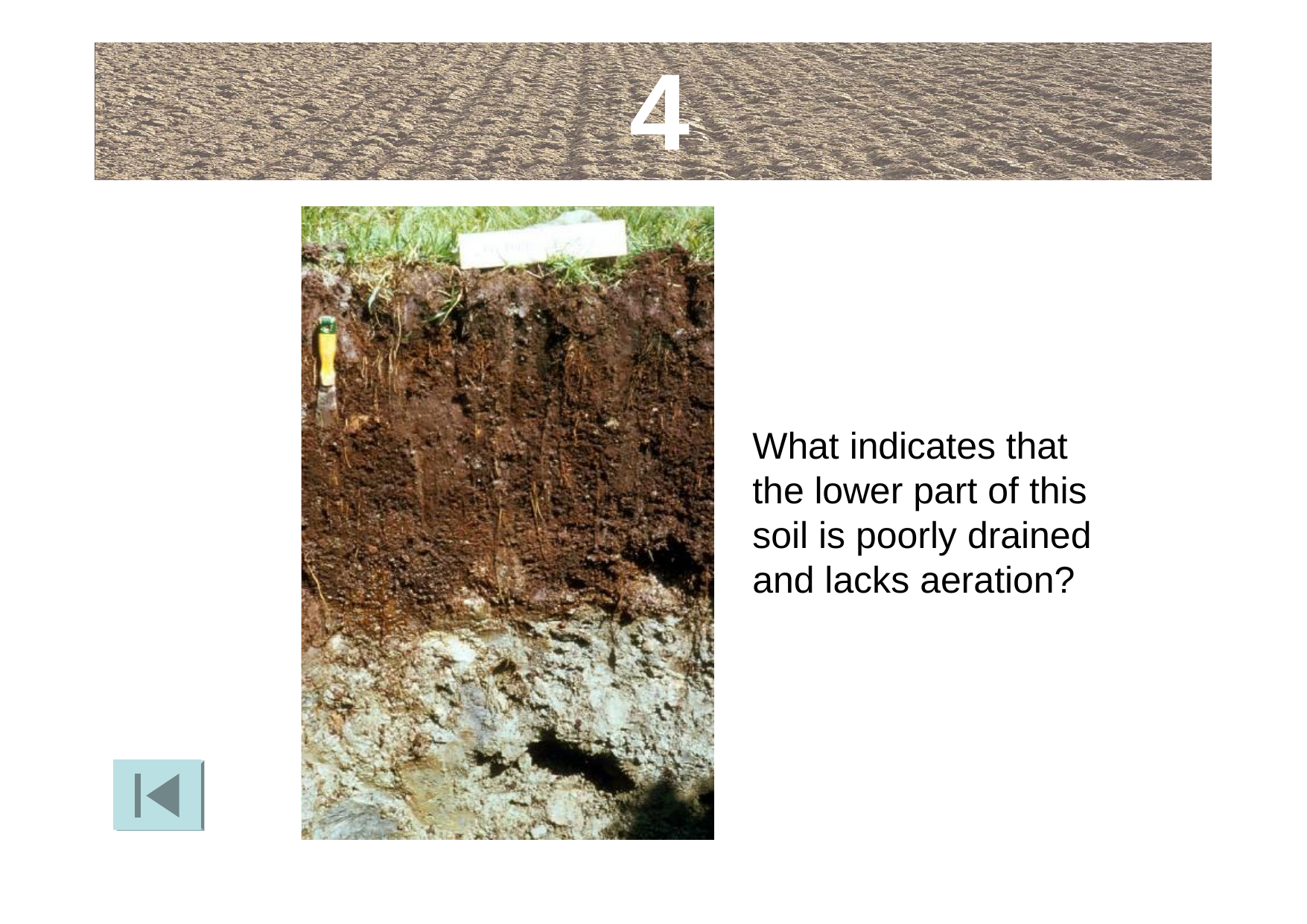

4

What indicates that the lower part of this soil is poorly drained and lacks aeration?